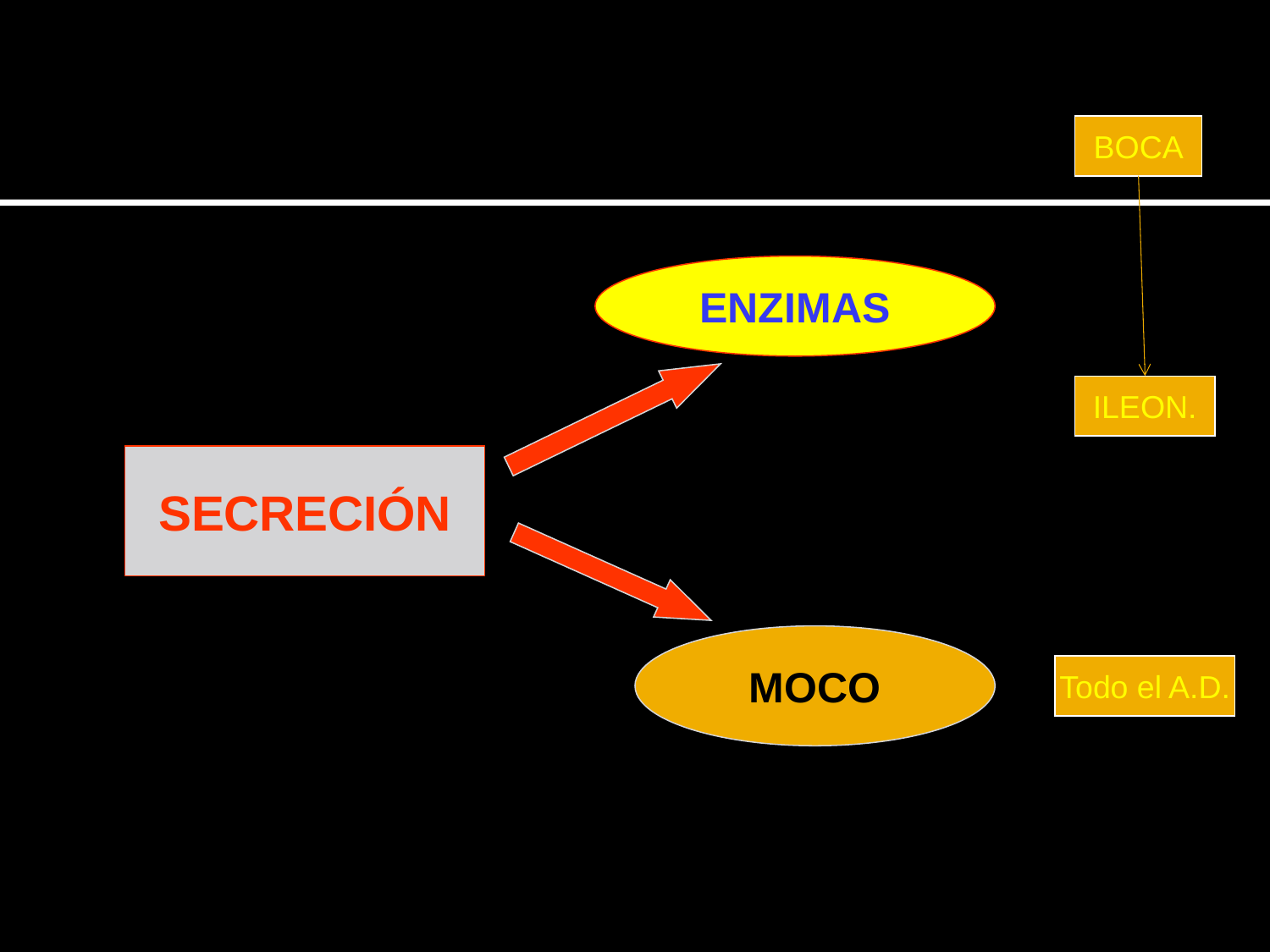

BOCA

ENZIMAS
ILEON.

SECRECIÓN

MOCO
Todo el A.D.